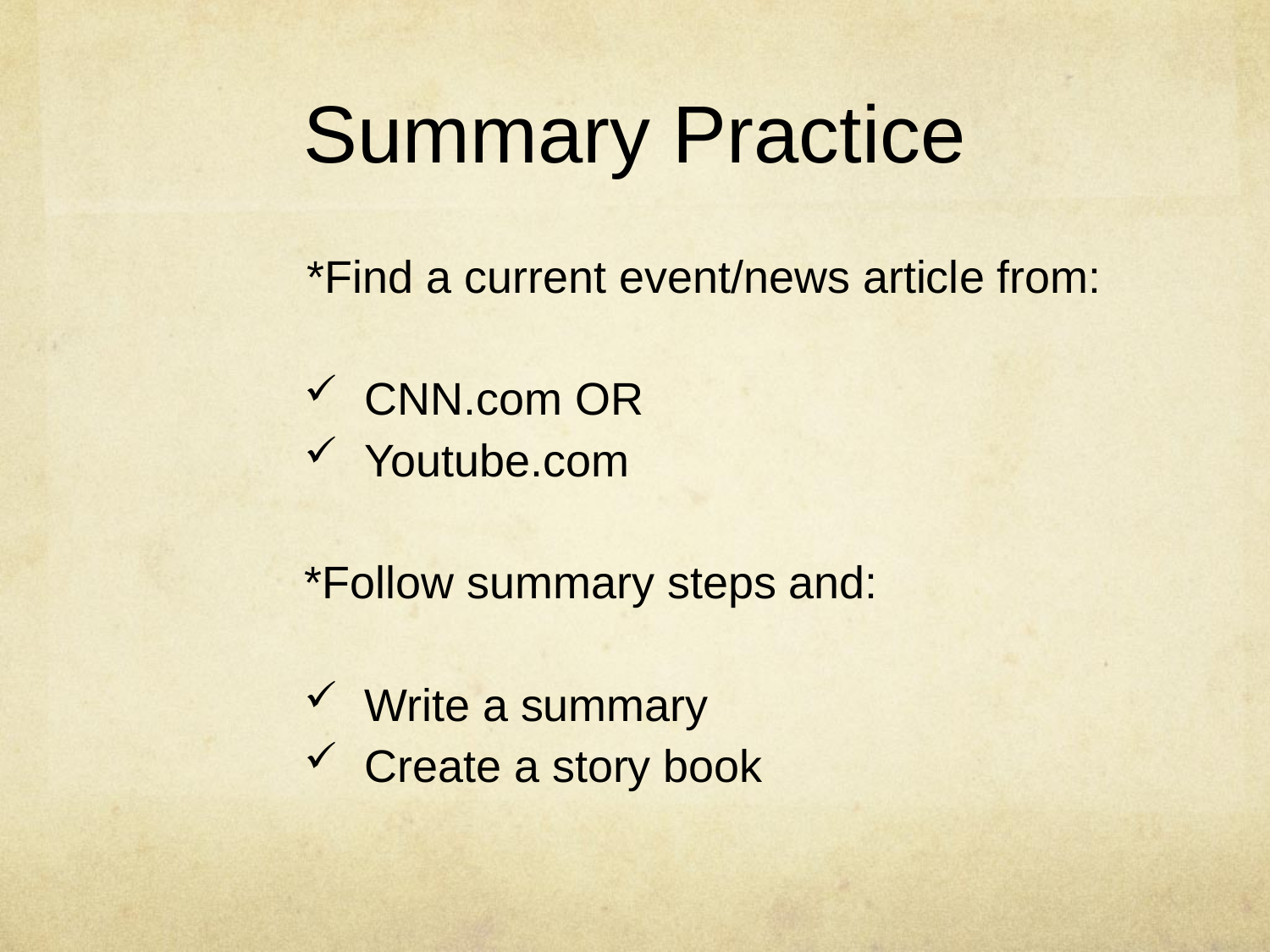

# Summary Practice
        *Find a current event/news article from:

CNN.com OR
Youtube.com

*Follow summary steps and:

Write a summary
Create a story book